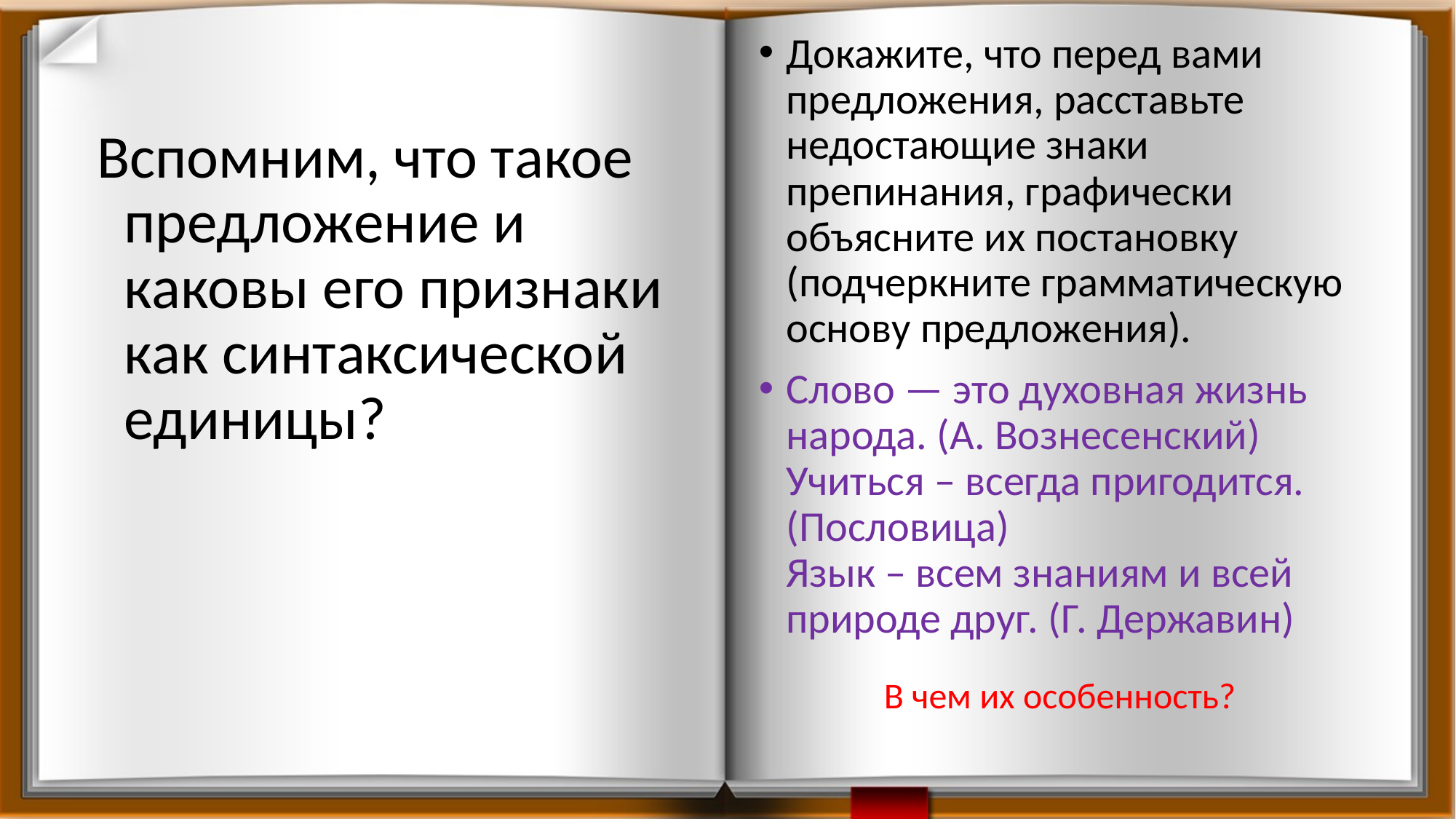

Докажите, что перед вами предложения, расставьте недостающие знаки препинания, графически объясните их постановку (подчеркните грамматическую основу предложения).
Слово — это духовная жизнь народа. (А. Вознесенский)
Учиться – всегда пригодится. (Пословица)
Язык – всем знаниям и всей природе друг. (Г. Державин)
#
Вспомним, что такое предложение и каковы его признаки как синтаксической единицы?
В чем их особенность?